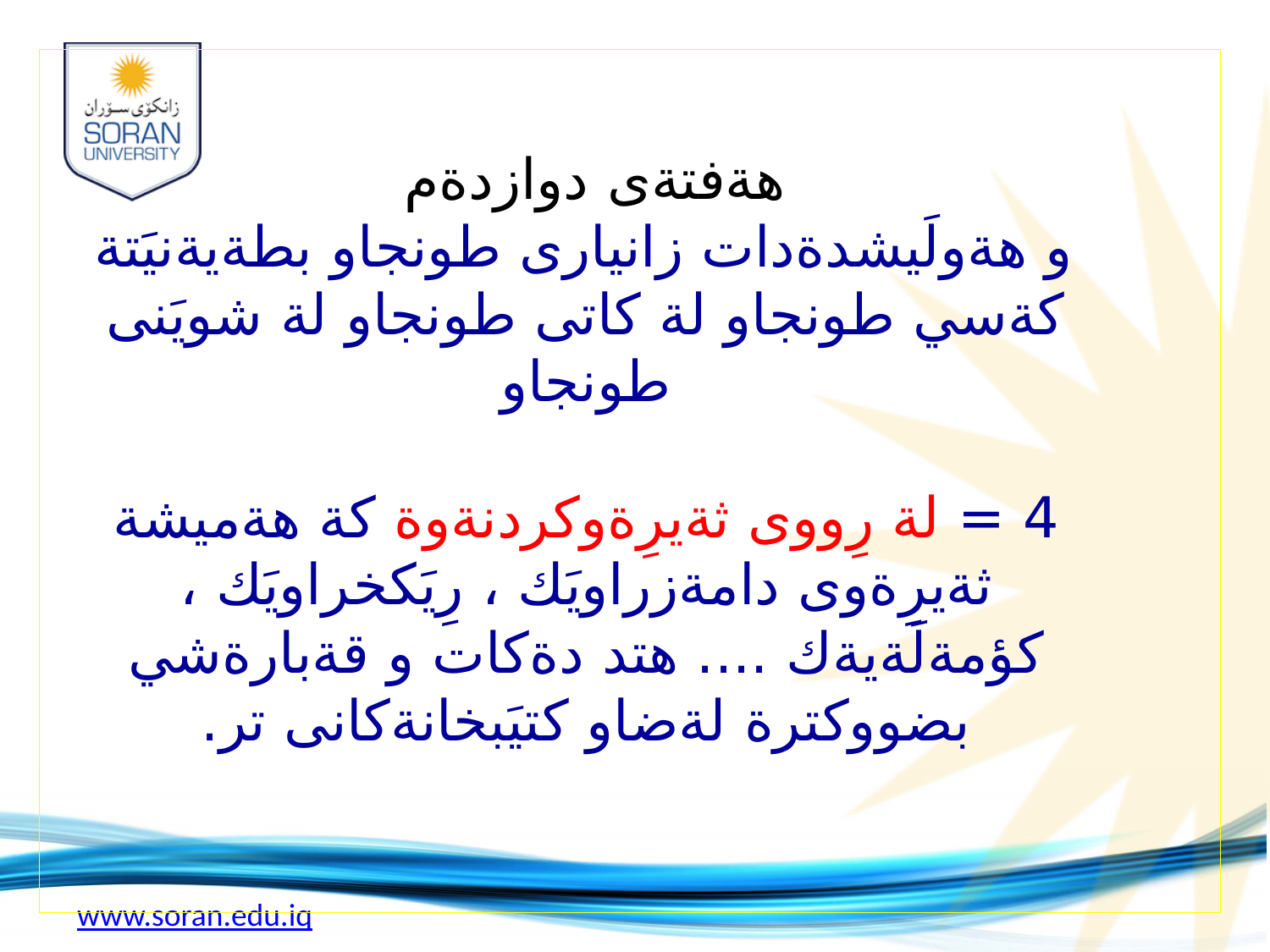

# هةفتةى دوازدةم و هةولَيشدةدات زانيارى طونجاو بطةيةنيَتة كةسي طونجاو لة كاتى طونجاو لة شويَنى طونجاو 4 = لة رِووى ثةيرِةوكردنةوة كة هةميشة ثةيرِةوى دامةزراويَك ، رِيَكخراويَك ، كؤمةلَةيةك .... هتد دةكات و قةبارةشي بضووكترة لةضاو كتيَبخانةكانى تر.